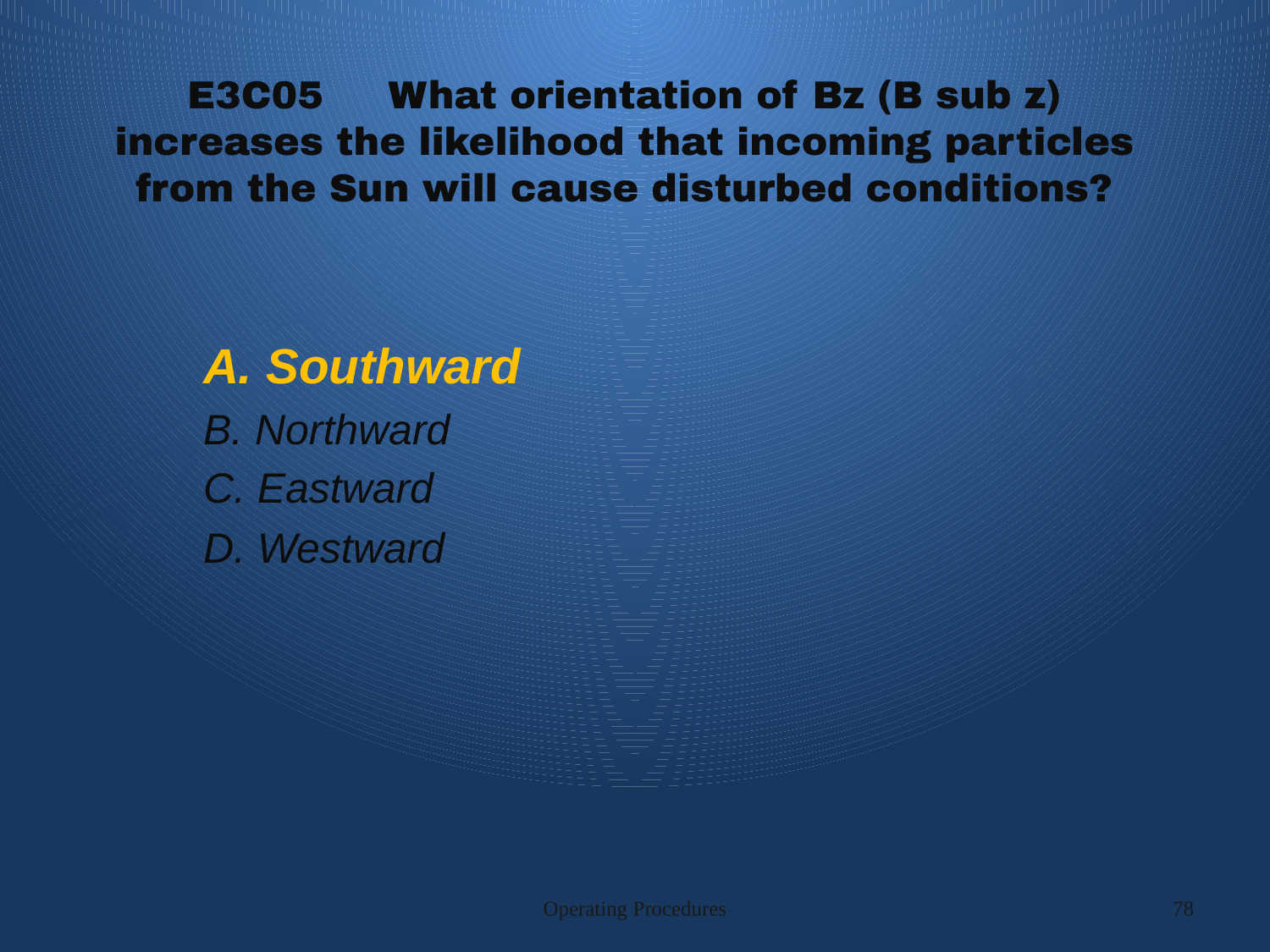

# E3C05     What orientation of Bz (B sub z) increases the likelihood that incoming particles from the Sun will cause disturbed conditions?
A. Southward
B. Northward
C. Eastward
D. Westward
Operating Procedures
78